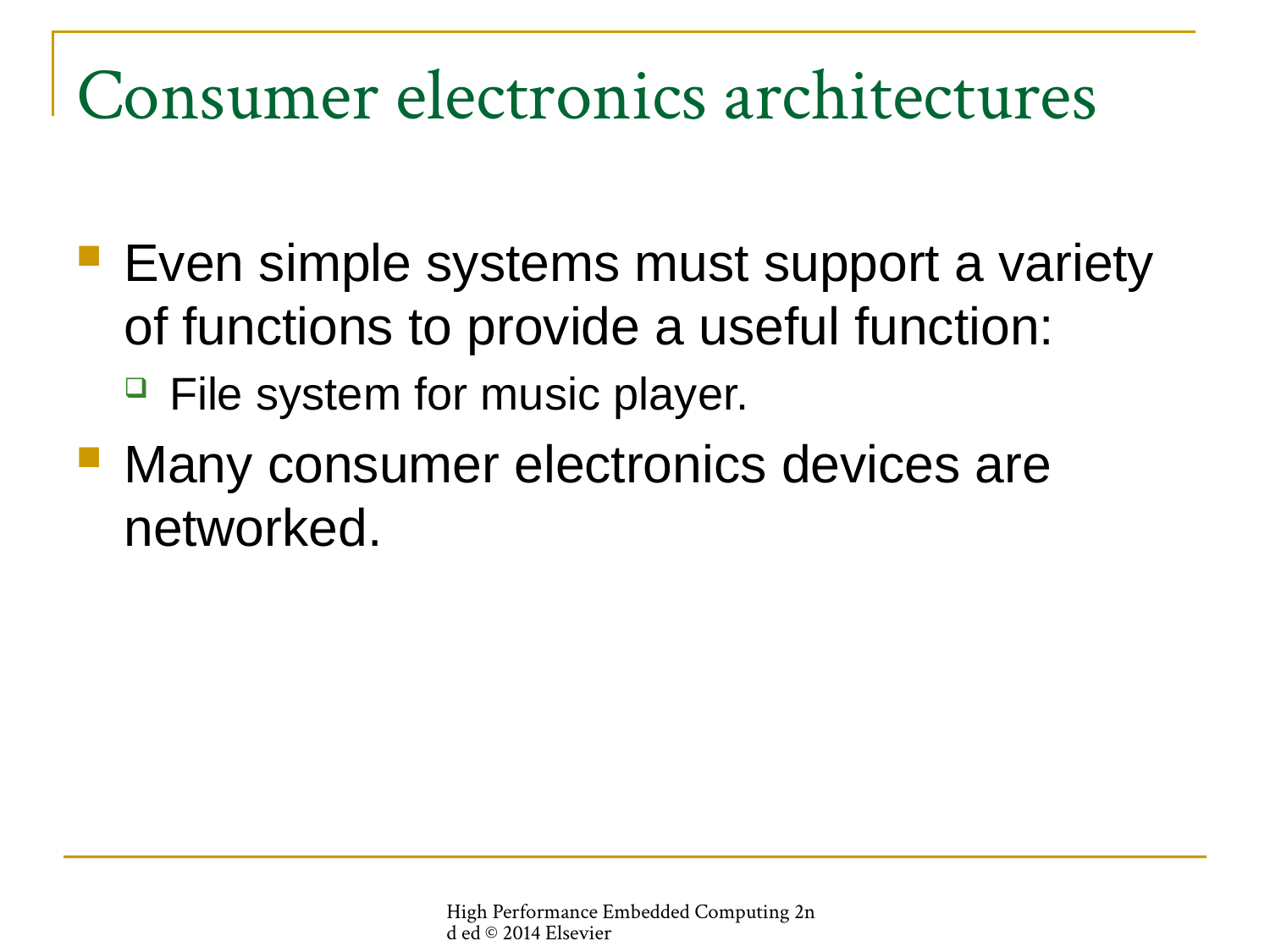

# Consumer electronics architectures
Even simple systems must support a variety of functions to provide a useful function:
File system for music player.
Many consumer electronics devices are networked.
High Performance Embedded Computing 2nd ed © 2014 Elsevier